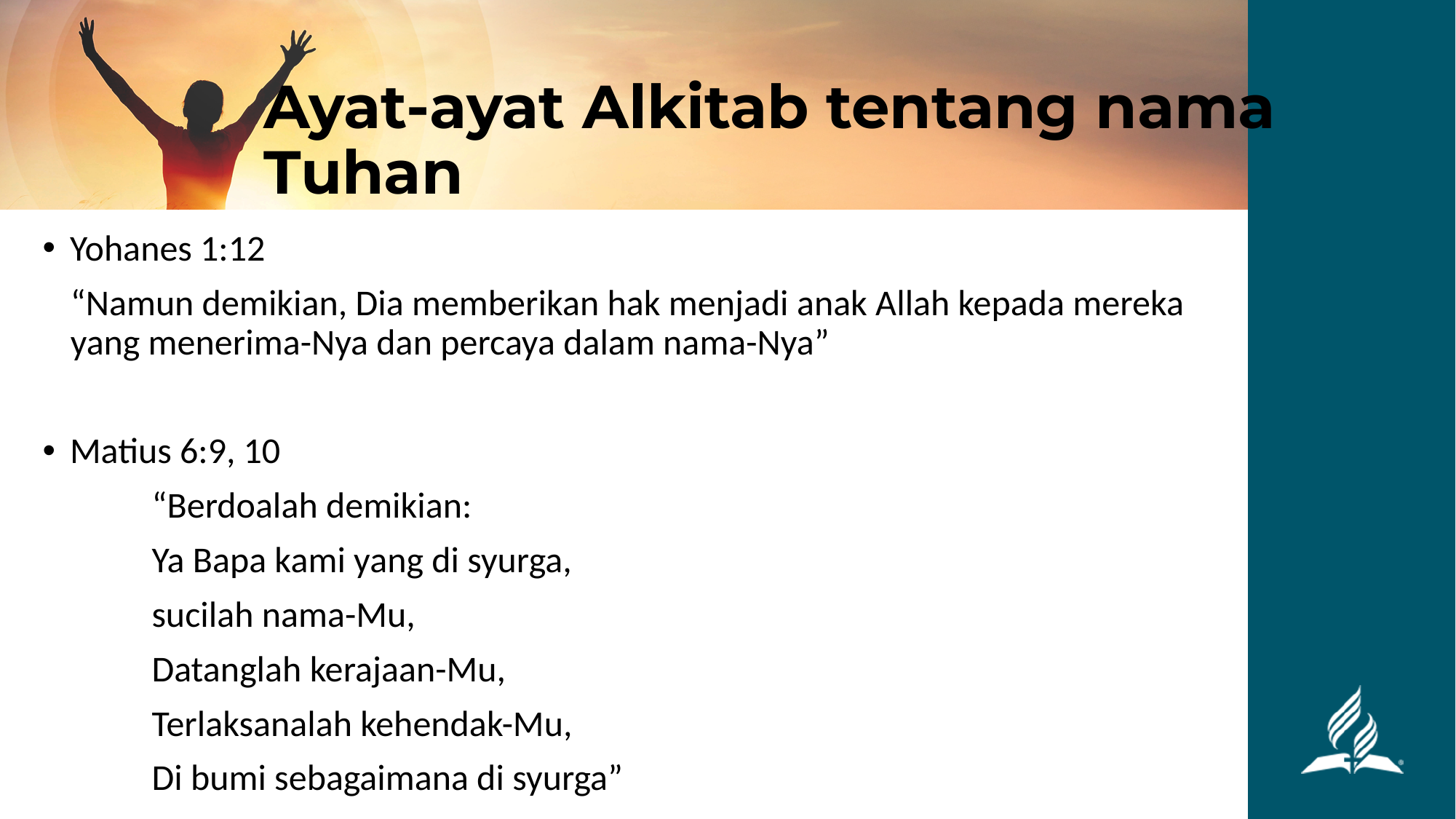

# Ayat-ayat Alkitab tentang nama Tuhan
Yohanes 1:12
“Namun demikian, Dia memberikan hak menjadi anak Allah kepada mereka yang menerima-Nya dan percaya dalam nama-Nya”

Matius 6:9, 10
	“Berdoalah demikian:
	Ya Bapa kami yang di syurga,
	sucilah nama-Mu,
	Datanglah kerajaan-Mu,
	Terlaksanalah kehendak-Mu,
	Di bumi sebagaimana di syurga”